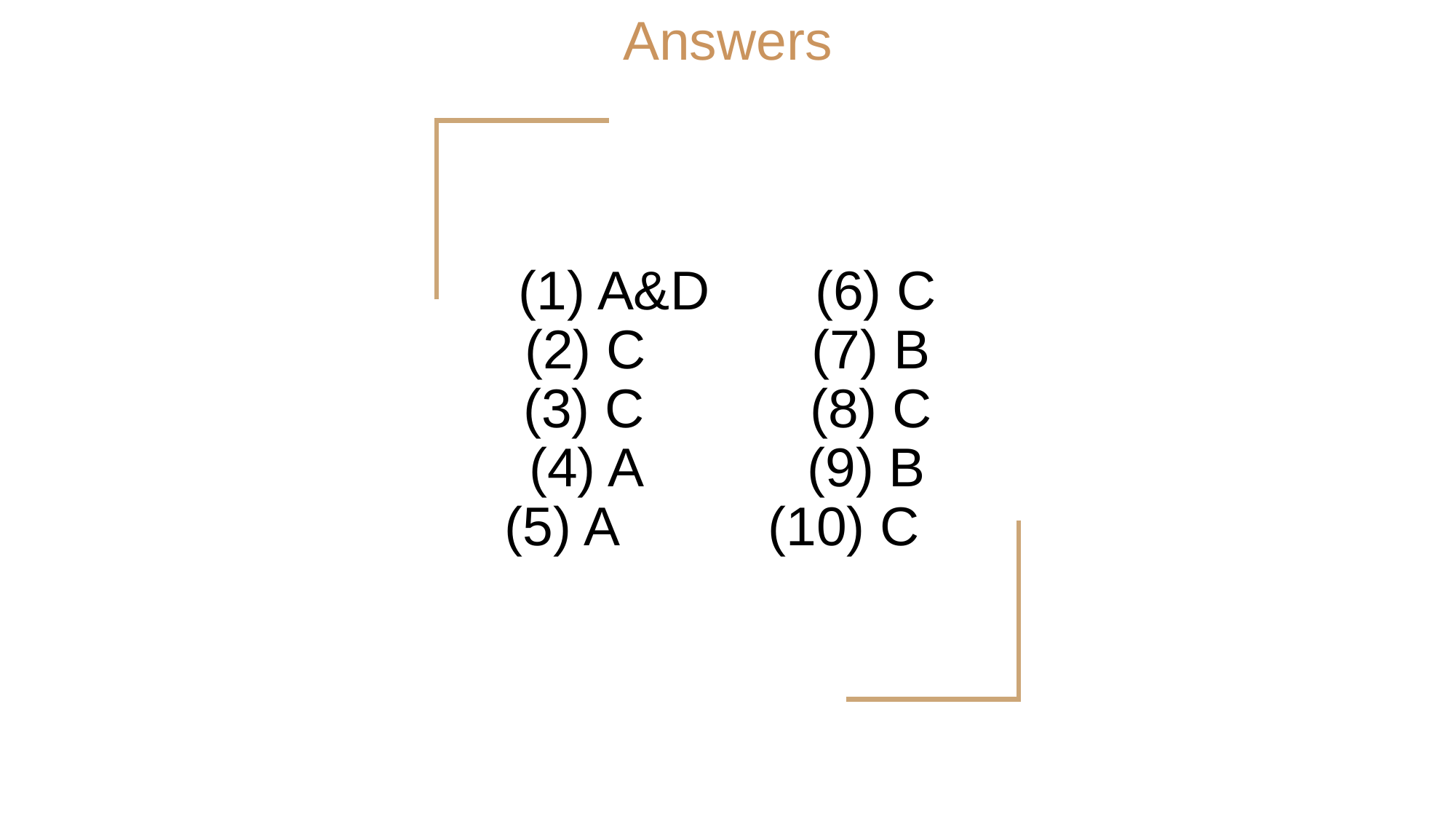

Answers

(1) A&D       (6) C
(2) C           (7) B
(3) C           (8) C
(4) A           (9) B
(5) A          (10) C